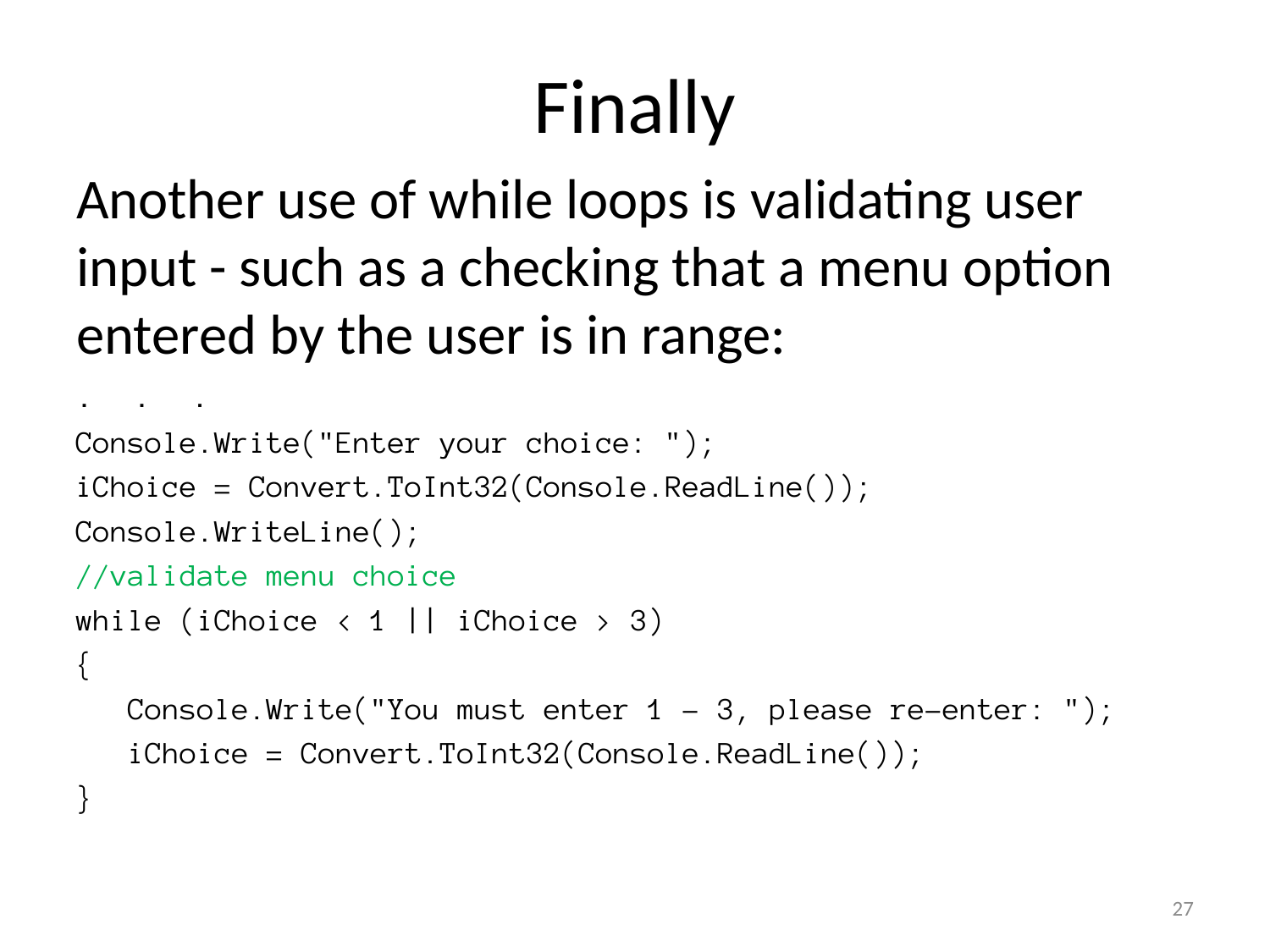

# Finally
Another use of while loops is validating user input - such as a checking that a menu option entered by the user is in range:
.  .  .
Console.Write("Enter your choice: ");
iChoice = Convert.ToInt32(Console.ReadLine());
Console.WriteLine();
//validate menu choice
while (iChoice < 1 || iChoice > 3)
{
   Console.Write("You must enter 1 - 3, please re-enter: ");
   iChoice = Convert.ToInt32(Console.ReadLine());
}

27